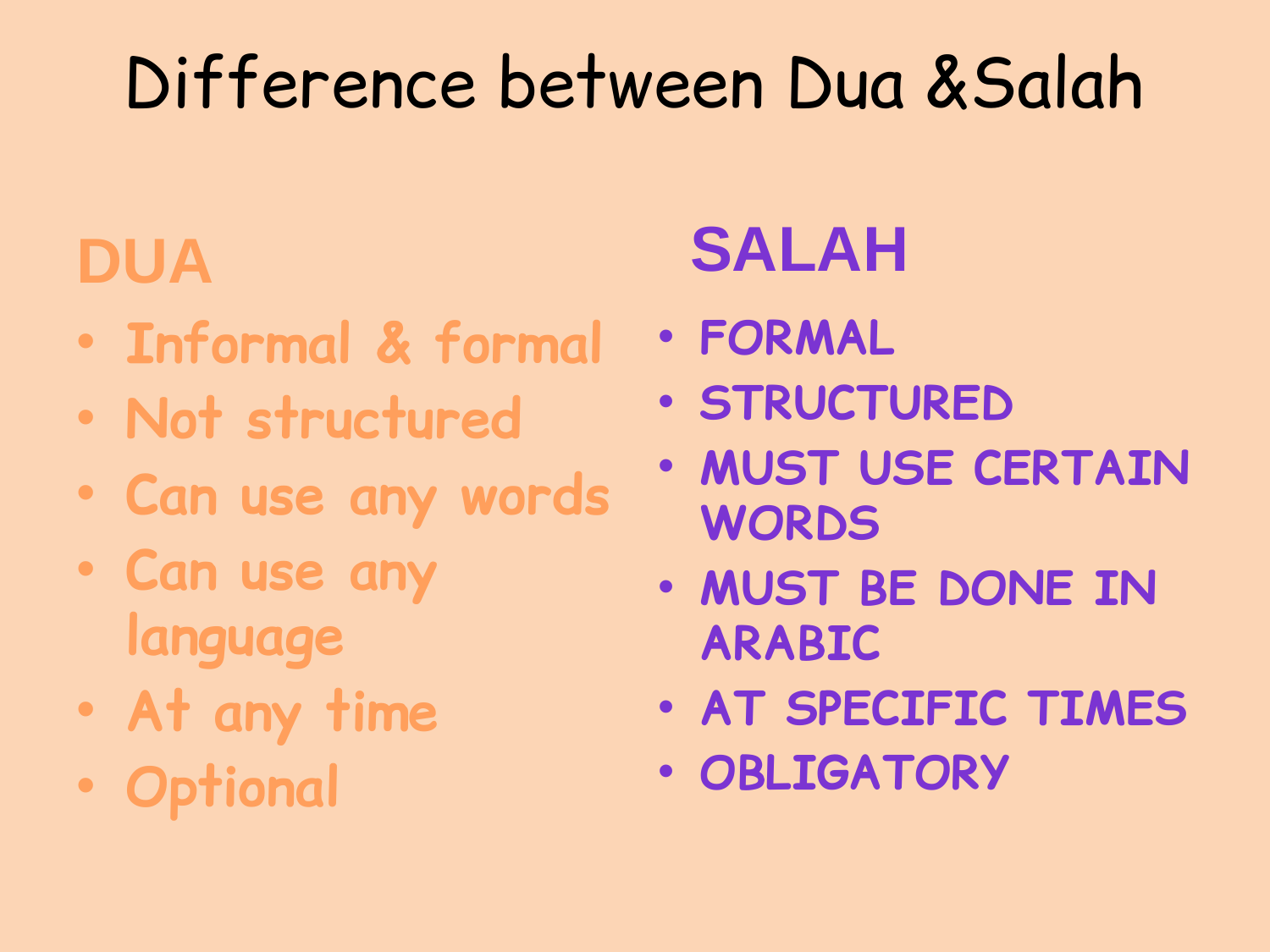

# Difference between Dua &Salah
SALAH
DUA
Informal & formal
Not structured
Can use any words
Can use any language
At any time
Optional
Formal
Structured
Must use certain words
Must be done in Arabic
At specific times
Obligatory